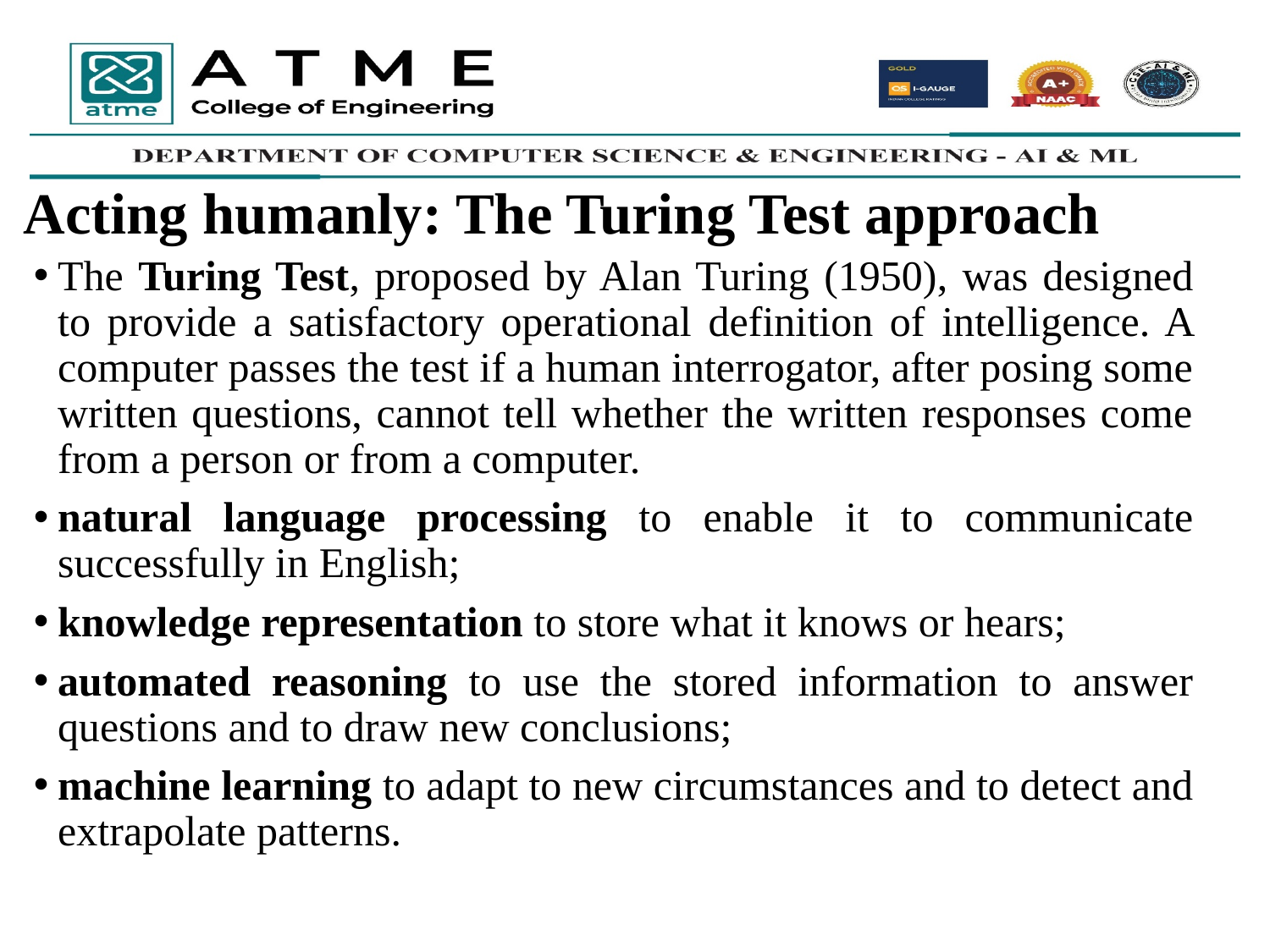

# Acting humanly: The Turing Test approach
The Turing Test, proposed by Alan Turing (1950), was designed to provide a satisfactory operational definition of intelligence. A computer passes the test if a human interrogator, after posing some written questions, cannot tell whether the written responses come from a person or from a computer.
natural language processing to enable it to communicate successfully in English;
knowledge representation to store what it knows or hears;
automated reasoning to use the stored information to answer questions and to draw new conclusions;
machine learning to adapt to new circumstances and to detect and extrapolate patterns.